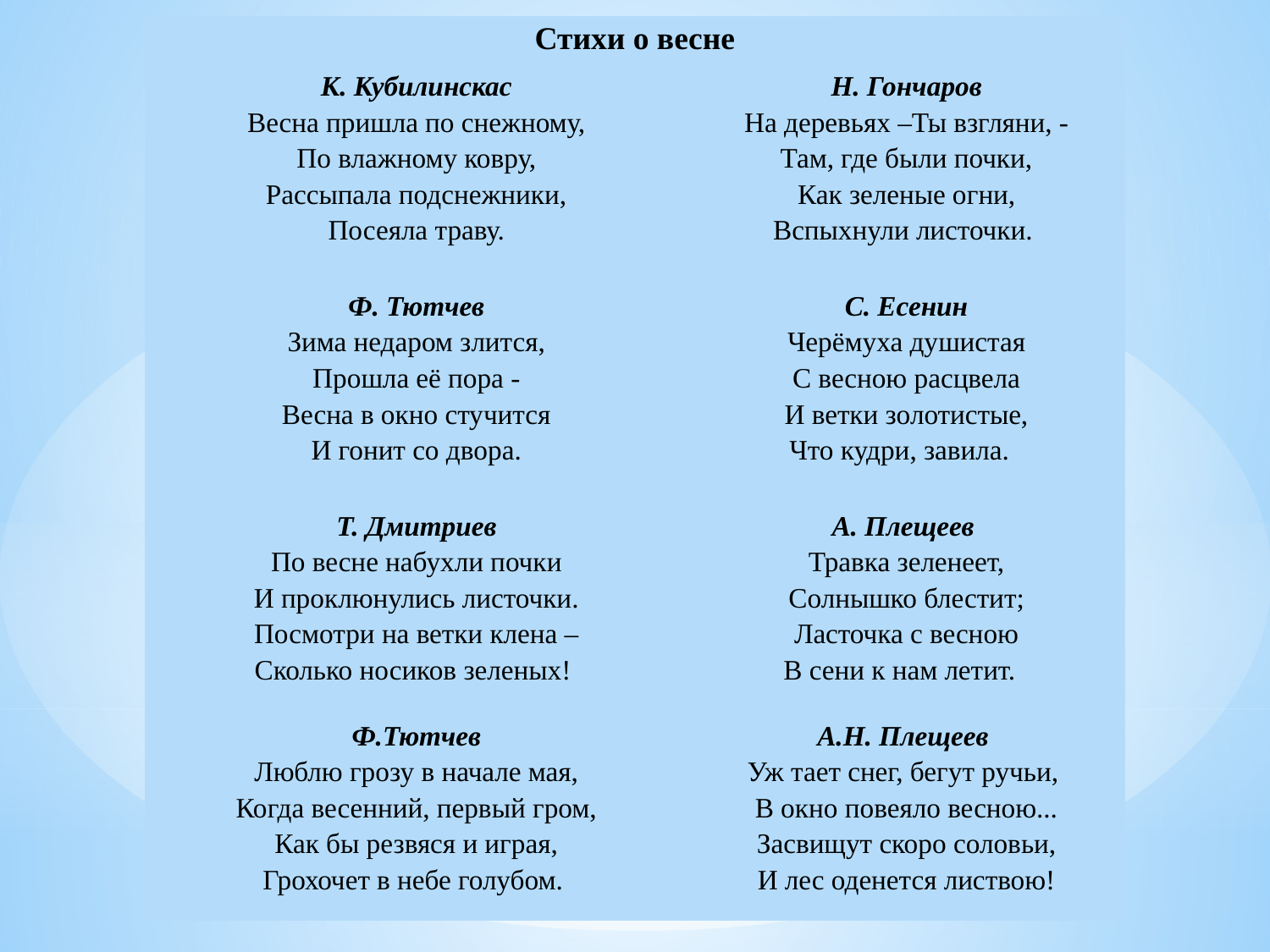

| Стихи о весне |  |
| --- | --- |
| К. Кубилинскас Весна пришла по снежному, По влажному ковру, Рассыпала подснежники, Посеяла траву. | Н. Гончаров На деревьях –Ты взгляни, - Там, где были почки, Как зеленые огни, Вспыхнули листочки. |
| Ф. Тютчев Зима недаром злится, Прошла её пора - Весна в окно стучится И гонит со двора. | С. Есенин Черёмуха душистая С весною расцвела И ветки золотистые, Что кудри, завила. |
| Т. Дмитриев По весне набухли почки И проклюнулись листочки. Посмотри на ветки клена – Сколько носиков зеленых! | А. Плещеев Травка зеленеет, Солнышко блестит; Ласточка с весною В сени к нам летит. |
| Ф.Тютчев Люблю грозу в начале мая, Когда весенний, первый гром, Как бы резвяся и играя, Грохочет в небе голубом. | А.Н. Плещеев Уж тает снег, бегут ручьи, В окно повеяло весною... Засвищут скоро соловьи, И лес оденется листвою! |